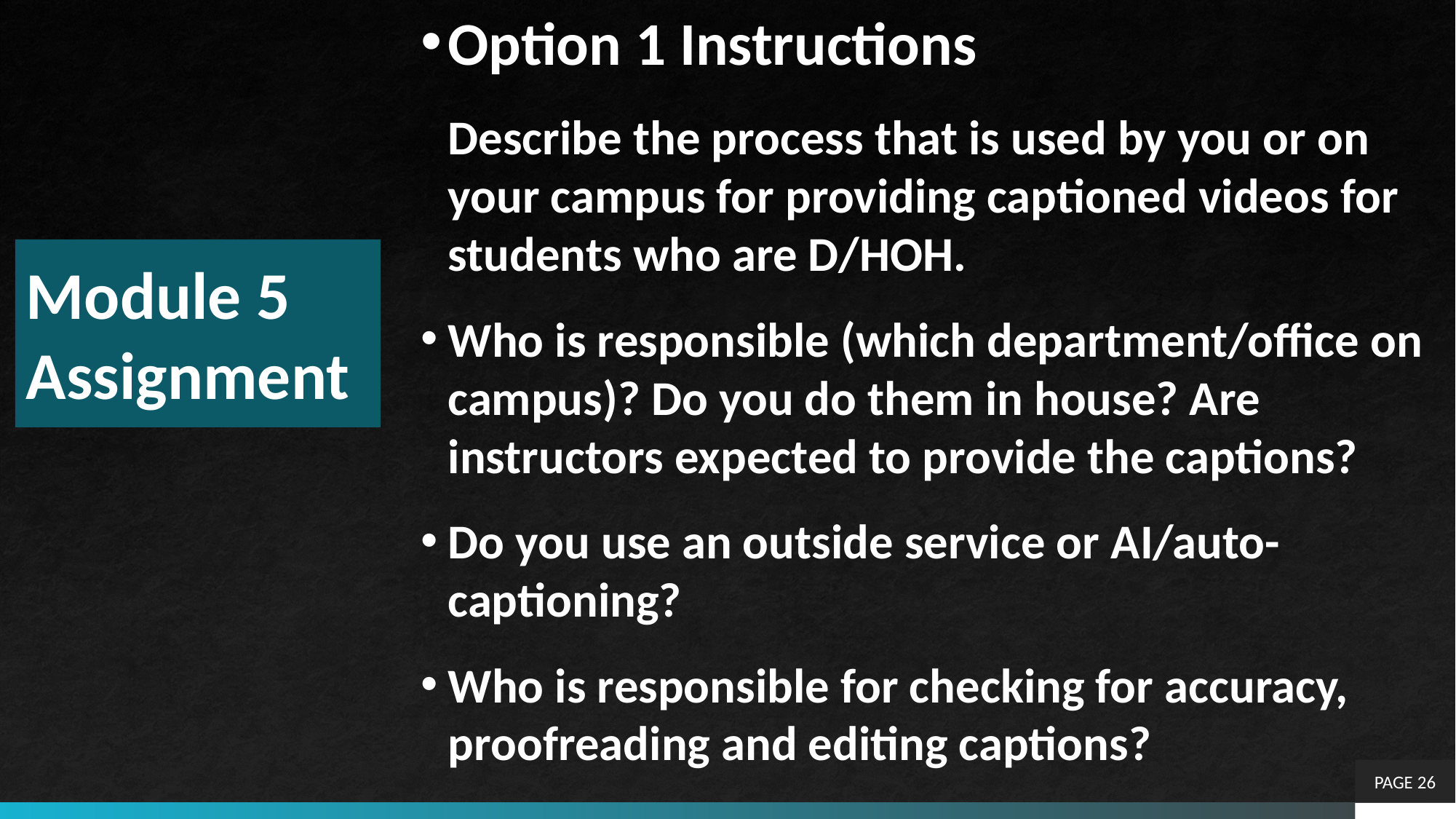

Option 1 Instructions
Describe the process that is used by you or on your campus for providing captioned videos for students who are D/HOH.
Who is responsible (which department/office on campus)? Do you do them in house? Are instructors expected to provide the captions?
Do you use an outside service or AI/auto-captioning?
Who is responsible for checking for accuracy, proofreading and editing captions?
# Module 5 Assignment
PAGE 26